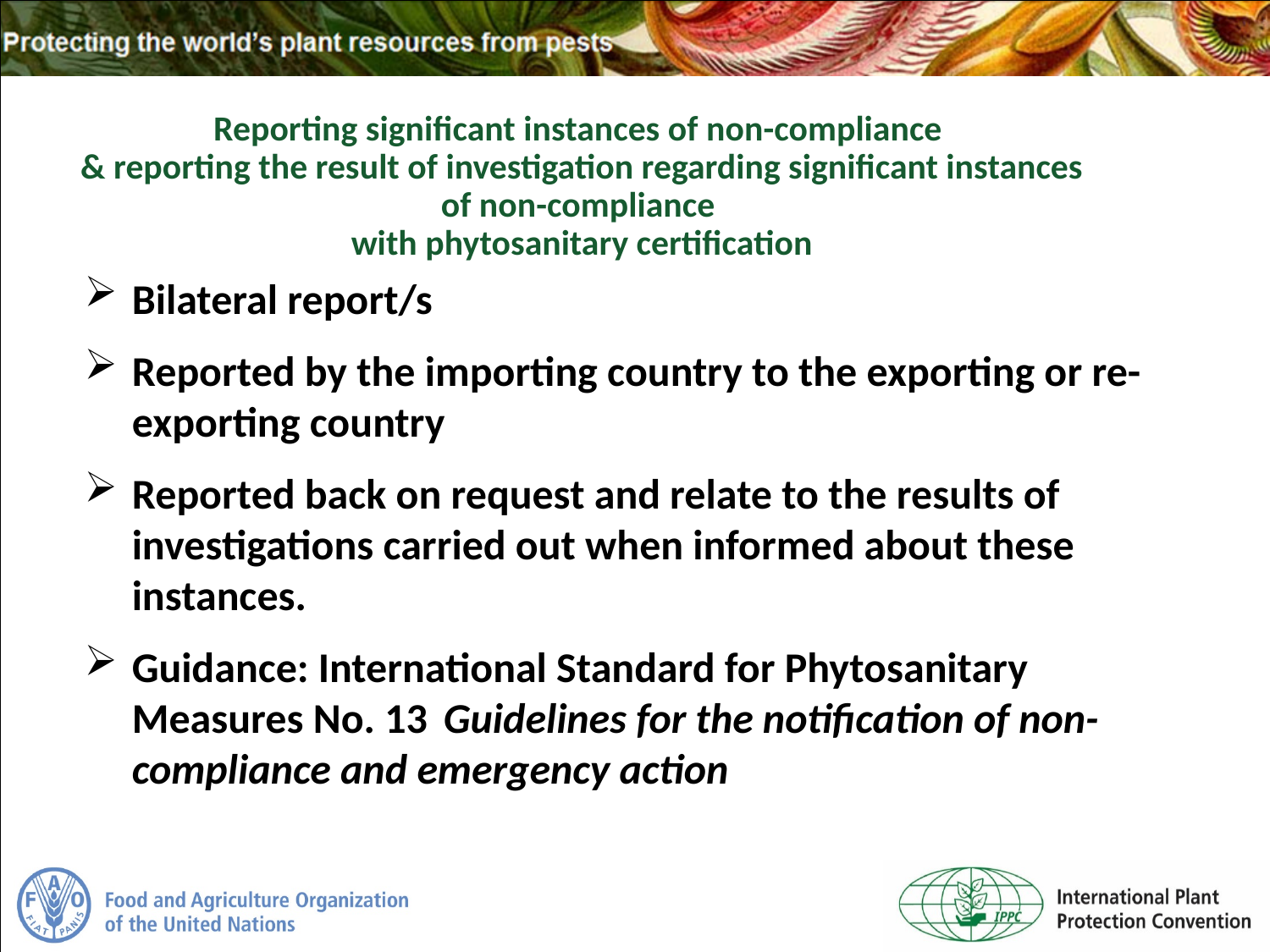

Reporting significant instances of non-compliance
& reporting the result of investigation regarding significant instances of non-compliance
with phytosanitary certification

Bilateral report/s
Reported by the importing country to the exporting or re-exporting country
Reported back on request and relate to the results of investigations carried out when informed about these instances.
Guidance: International Standard for Phytosanitary Measures No. 13 	Guidelines for the notification of non-compliance and emergency action